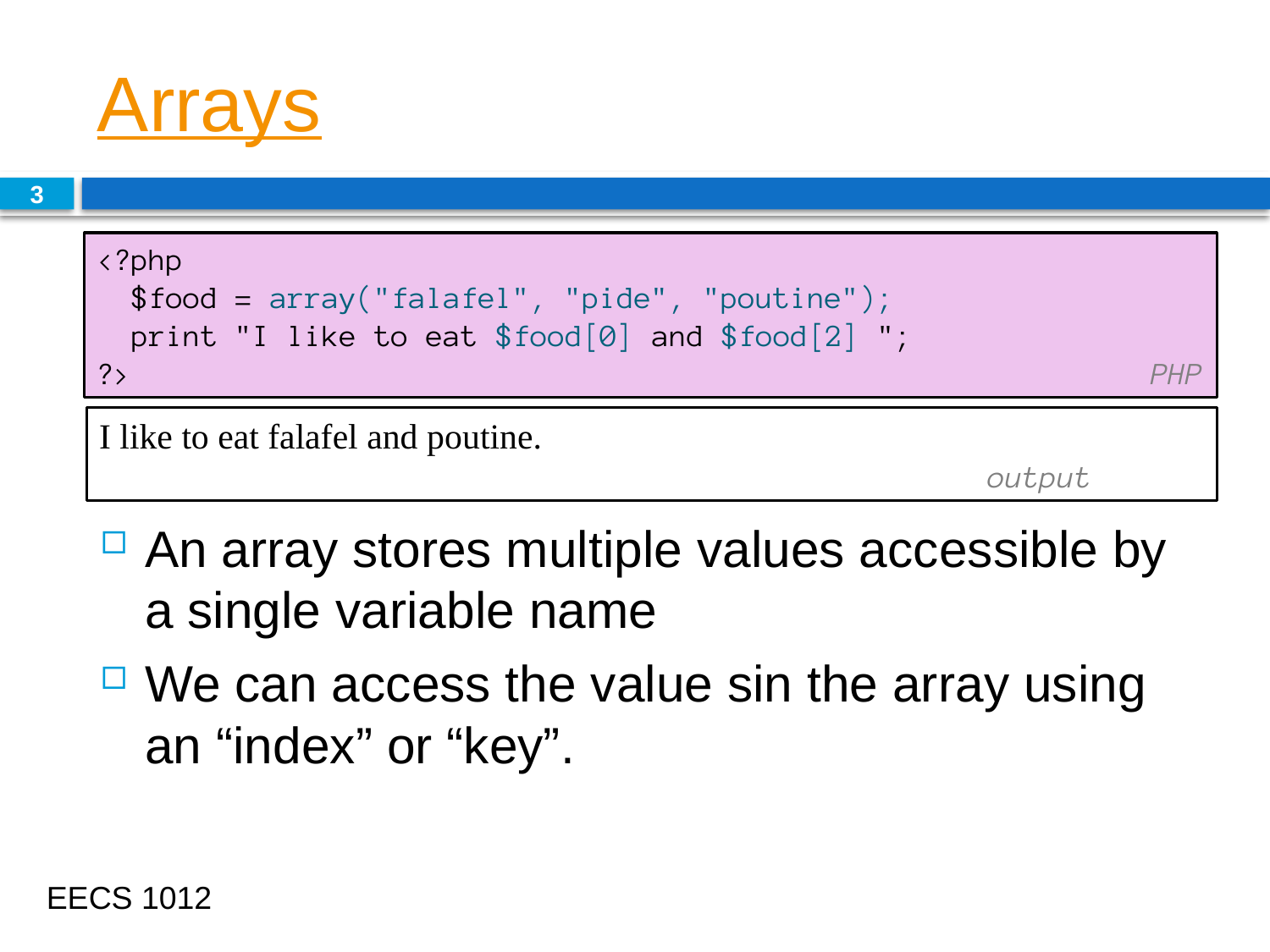

# Arrays
3
<?php
  $food = array("falafel", "pide", "poutine");
  print "I like to eat $food[0] and $food[2] ";
?> 								  PHP
I like to eat falafel and poutine. 					      							output
An array stores multiple values accessible by a single variable name
We can access the value sin the array using an “index” or “key”.

CS
EECS 1012